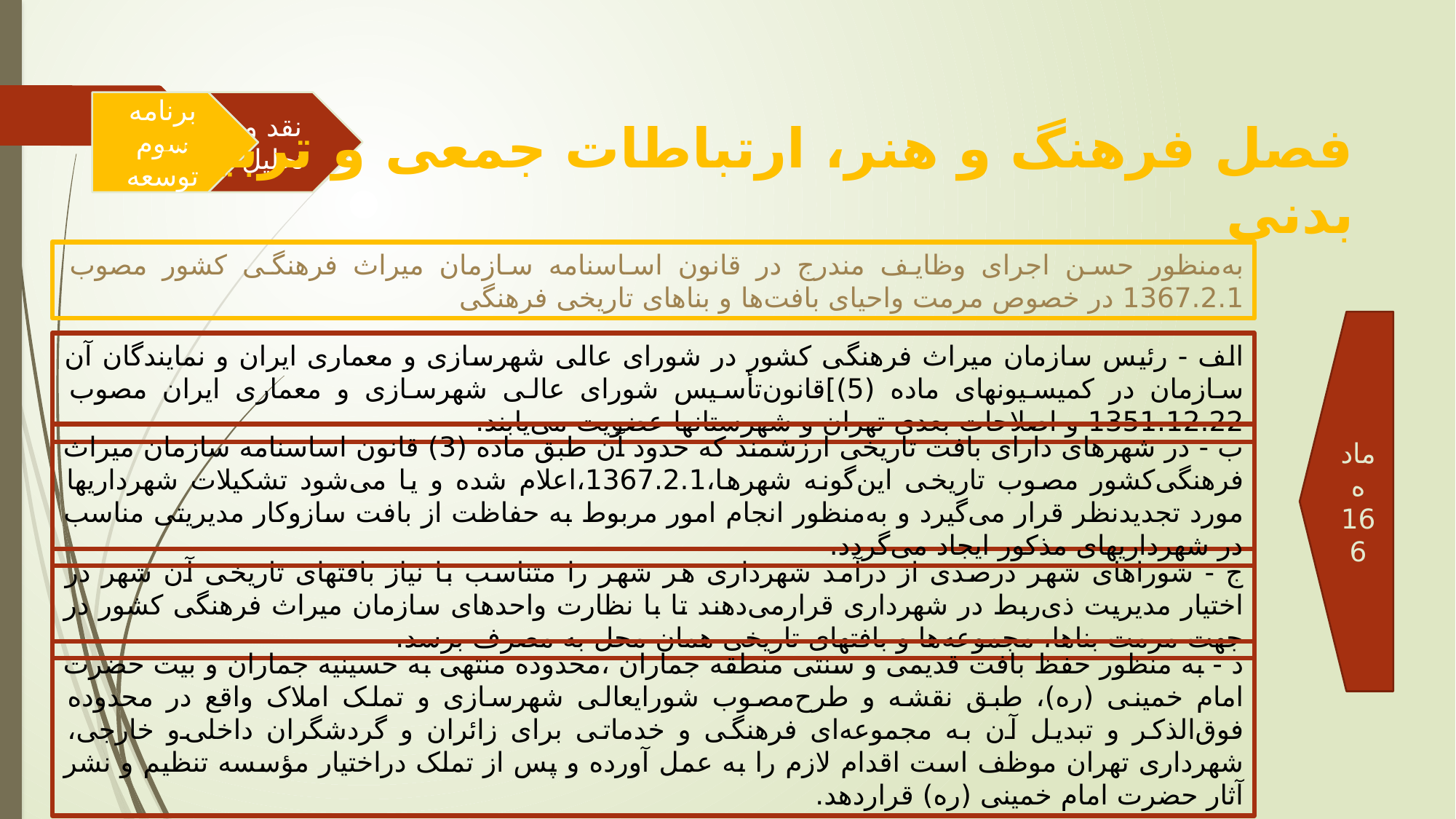

برنامه سوم توسعه
نقد و تحلیل
فصل فرهنگ و هنر، ارتباطات جمعی و تربیت بدنی
به‌منظور حسن اجرای وظایف مندرج در قانون اساسنامه سازمان میراث فرهنگی کشور مصوب 1367.2.1 در خصوص مرمت و‌احیای بافت‌ها و بناهای تاریخی فرهنگی
ماده 166
‌الف - رئیس سازمان میراث فرهنگی کشور در شورای عالی شهرسازی و معماری ایران و نمایندگان آن سازمان در کمیسیونهای ماده (5)]‌قانون‌تأسیس شورای عالی شهرسازی و معماری ایران مصوب 1351.12.22 و اصلاحات بعدی تهران و شهرستانها عضویت می‌یابند.
ب - در شهرهای دارای بافت تاریخی ارزشمند که حدود آن طبق ماده (3) قانون اساسنامه سازمان میراث فرهنگی‌کشور مصوب تاریخی این‌گونه شهرها،‌1367.2.1،‌اعلام شده و یا می‌شود تشکیلات شهرداریها مورد تجدیدنظر قرار می‌گیرد و به‌منظور انجام امور مربوط به حفاظت از بافت سازوکار مدیریتی مناسب در شهرداریهای مذکور ایجاد می‌گردد.
ج - شوراهای شهر درصدی از درآمد شهرداری هر شهر را متناسب با نیاز بافتهای تاریخی آن شهر در اختیار مدیریت ذی‌ربط در شهرداری قرار‌می‌دهند تا با نظارت واحدهای سازمان میراث فرهنگی کشور در جهت مرمت بناها، مجموعه‌ها و بافتهای تاریخی همان محل به مصرف برسد.
‌د - به منظور حفظ بافت قدیمی و سنتی منطقه جماران ،محدوده منتهی به حسینیه جماران و بیت حضرت امام خمینی (‌ره)، طبق نقشه و طرح‌مصوب شورایعالی شهرسازی و تملک املاک واقع در محدوده فوق‌الذکر و تبدیل آن به مجموعه‌ای فرهنگی و خدماتی برای زائران و گردشگران داخلی‌و خارجی، شهرداری تهران موظف است اقدام لازم را به عمل آورده و پس از تملک دراختیار مؤسسه تنظیم و نشر آثار حضرت امام خمینی (‌ره) قرار‌دهد.